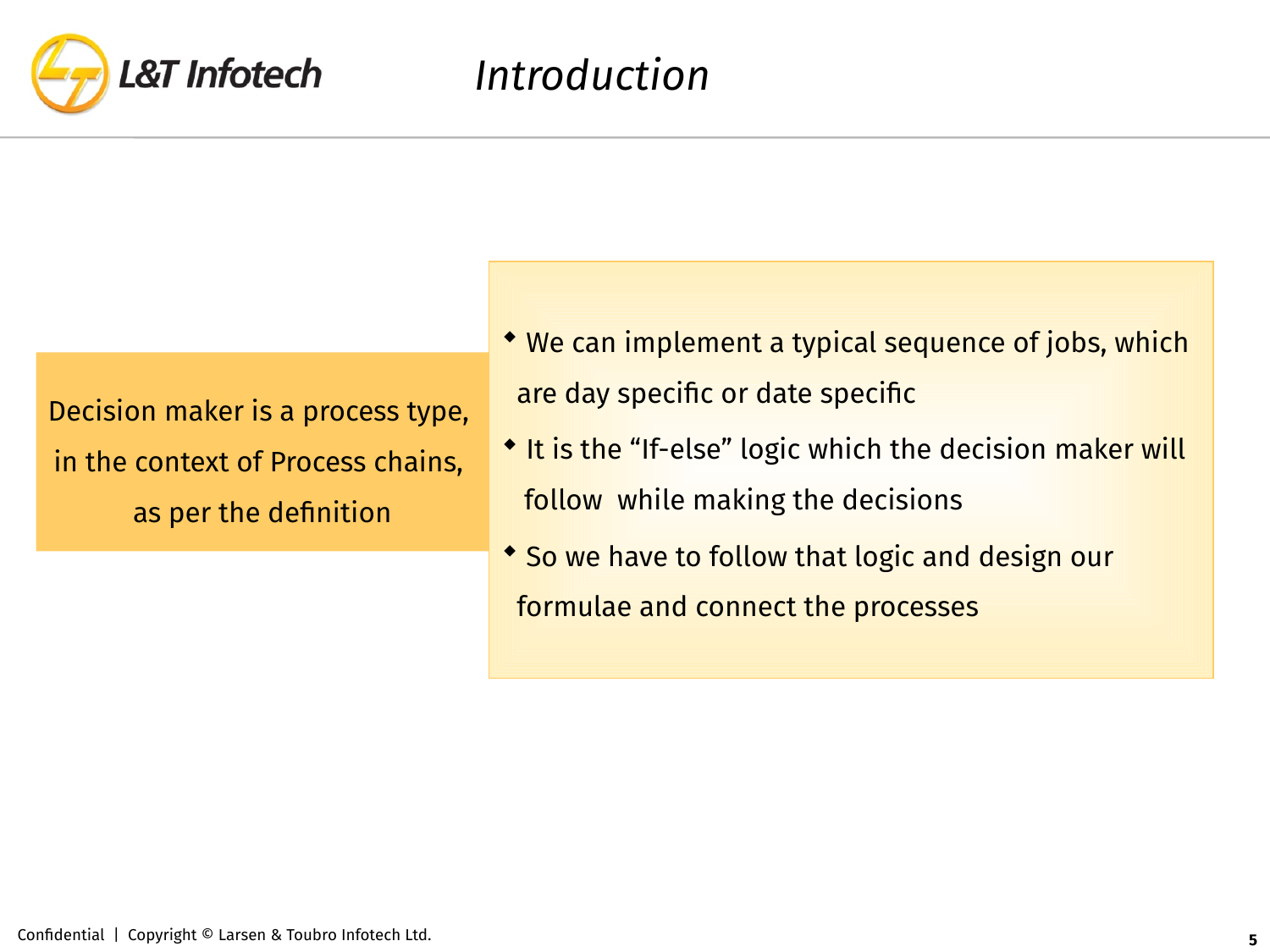

# Introduction

 We can implement a typical sequence of jobs, which are day specific or date specific
 It is the “If-else” logic which the decision maker will   follow  while making the decisions
 So we have to follow that logic and design our formulae and connect the processes
Decision maker is a process type,
in the context of Process chains,
as per the definition
Confidential  |  Copyright © Larsen & Toubro Infotech Ltd.
5